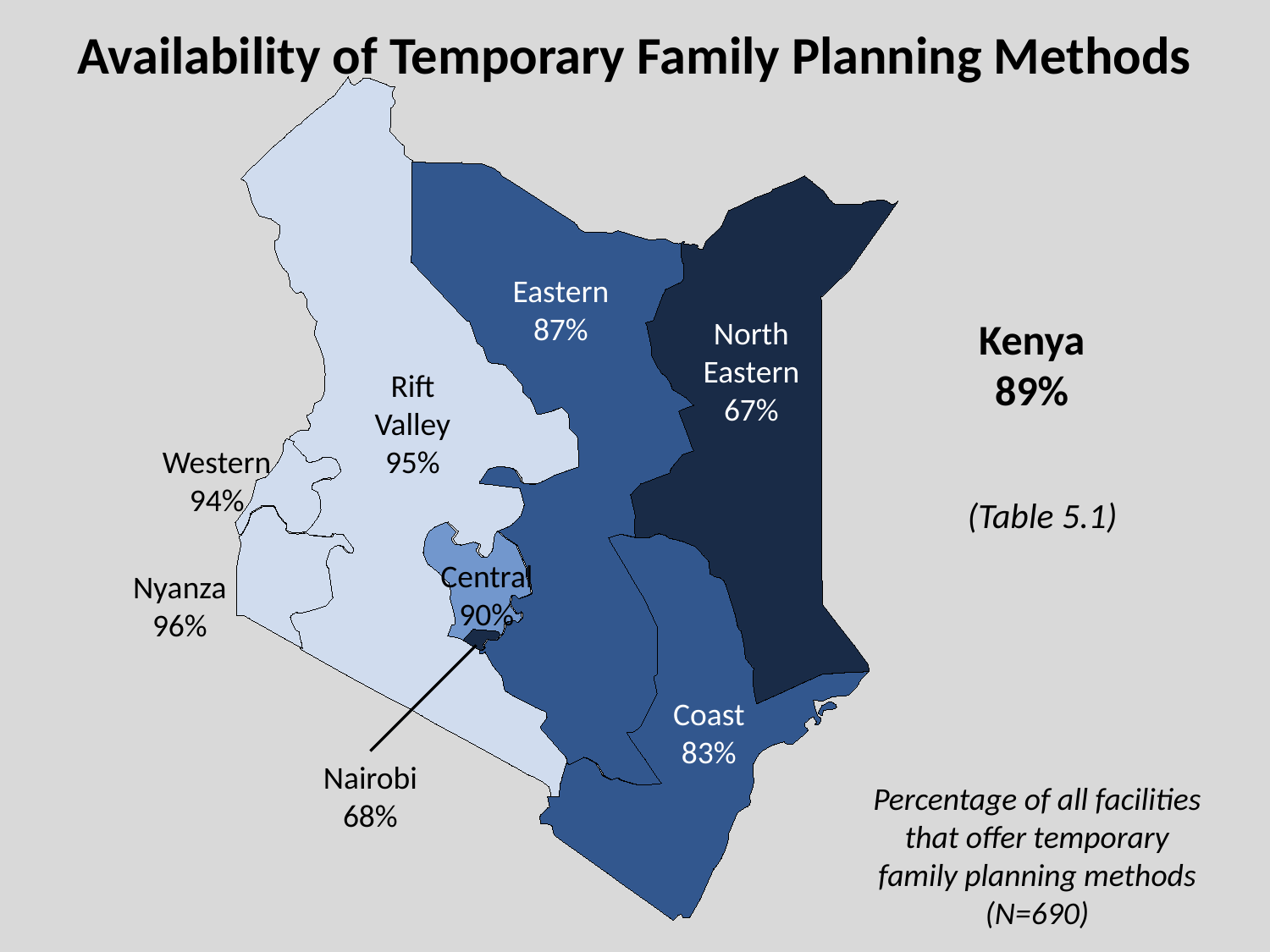

# Availability of Temporary Family Planning Methods

Eastern
87%
North Eastern
67%
Kenya
89%
Rift Valley
95%
Western
94%
(Table 5.1)
Central
90%
Nyanza
96%
Coast
83%
Nairobi
68%
Percentage of all facilities that offer temporary family planning methods
(N=690)